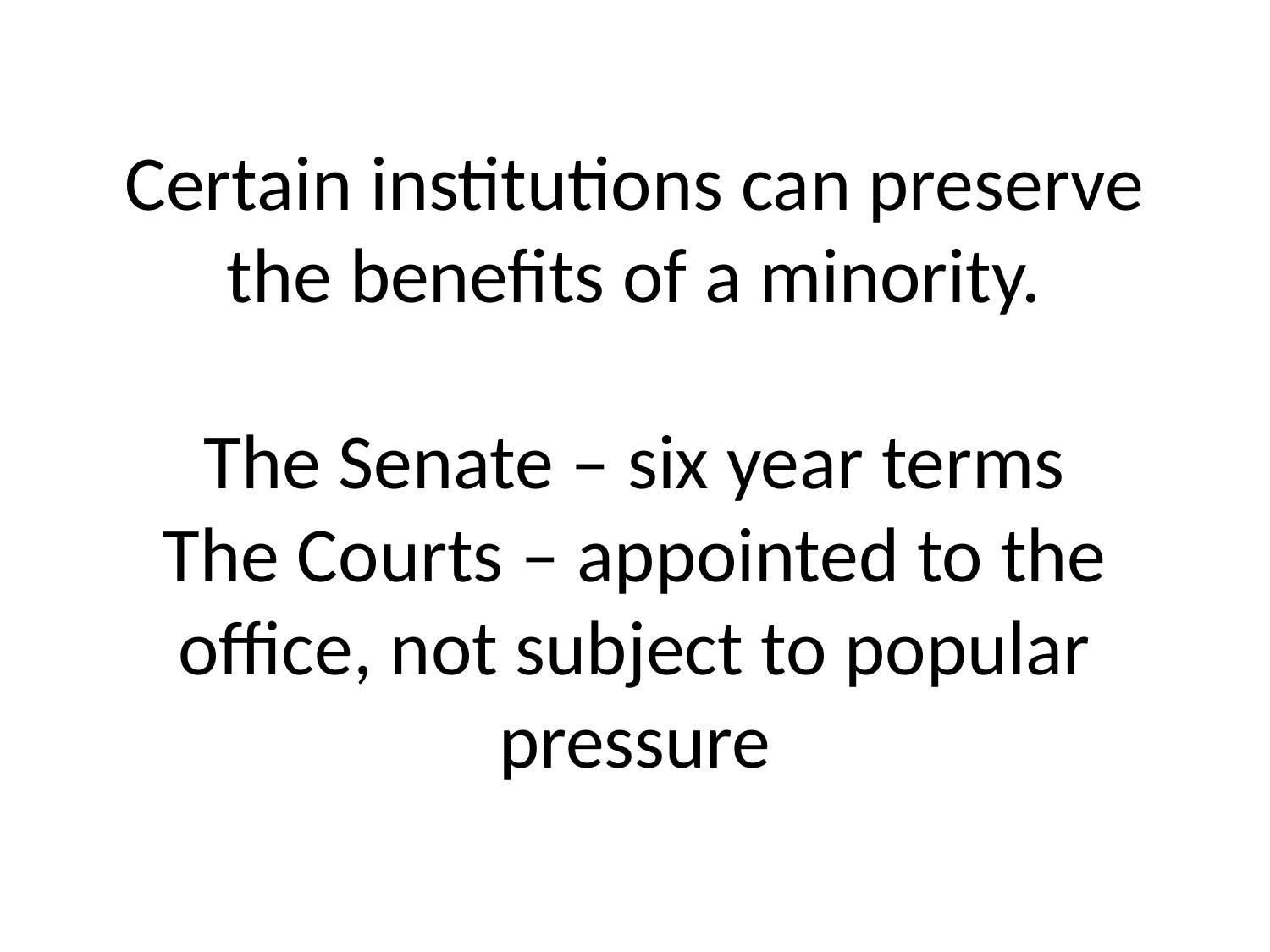

# Certain institutions can preserve the benefits of a minority. The Senate – six year terms The Courts – appointed to the office, not subject to popular pressure